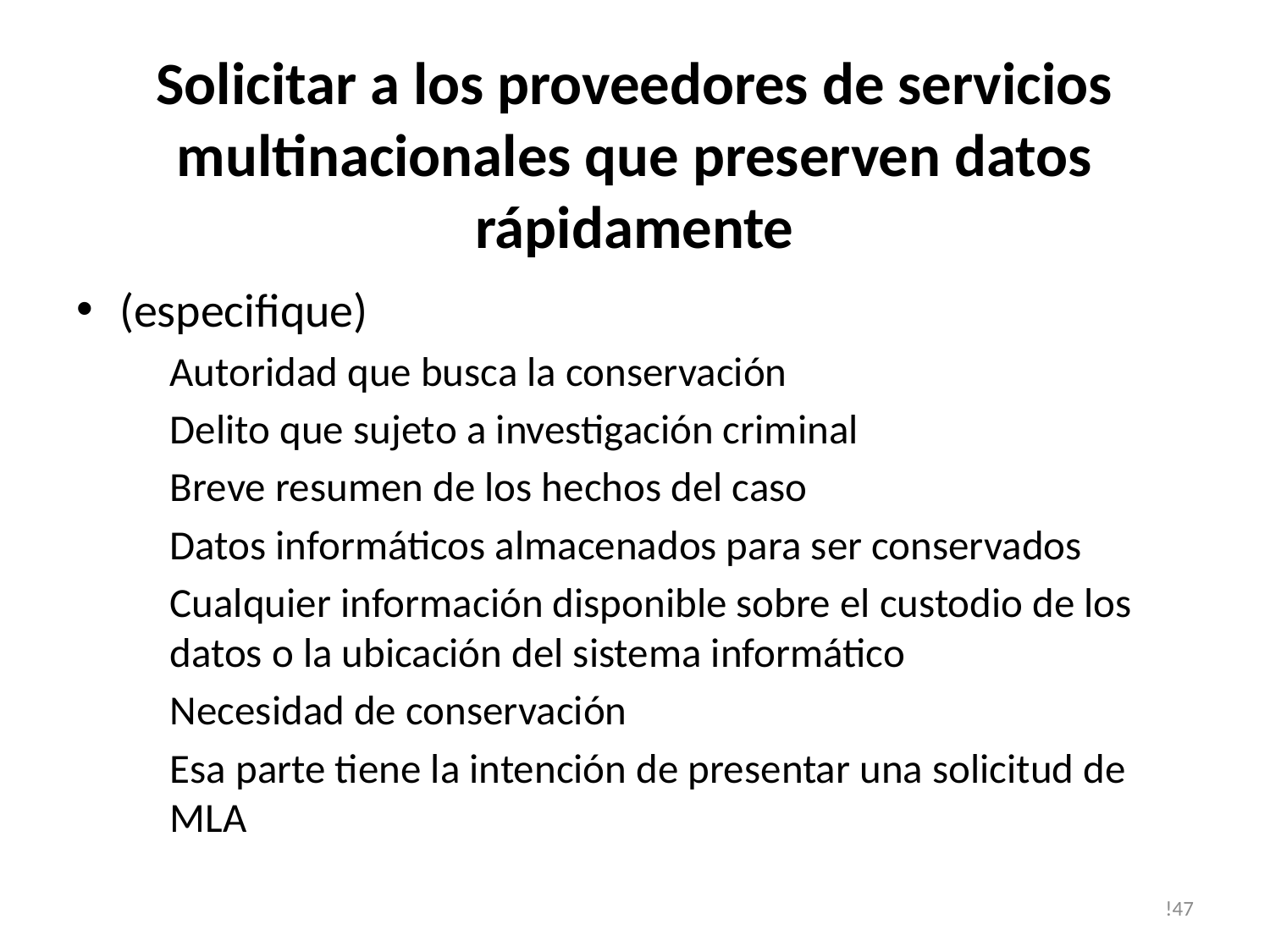

# Solicitar a los proveedores de servicios multinacionales que preserven datos rápidamente
(especifique)
Autoridad que busca la conservación
Delito que sujeto a investigación criminal
Breve resumen de los hechos del caso
Datos informáticos almacenados para ser conservados
Cualquier información disponible sobre el custodio de los datos o la ubicación del sistema informático
Necesidad de conservación
Esa parte tiene la intención de presentar una solicitud de MLA
!47